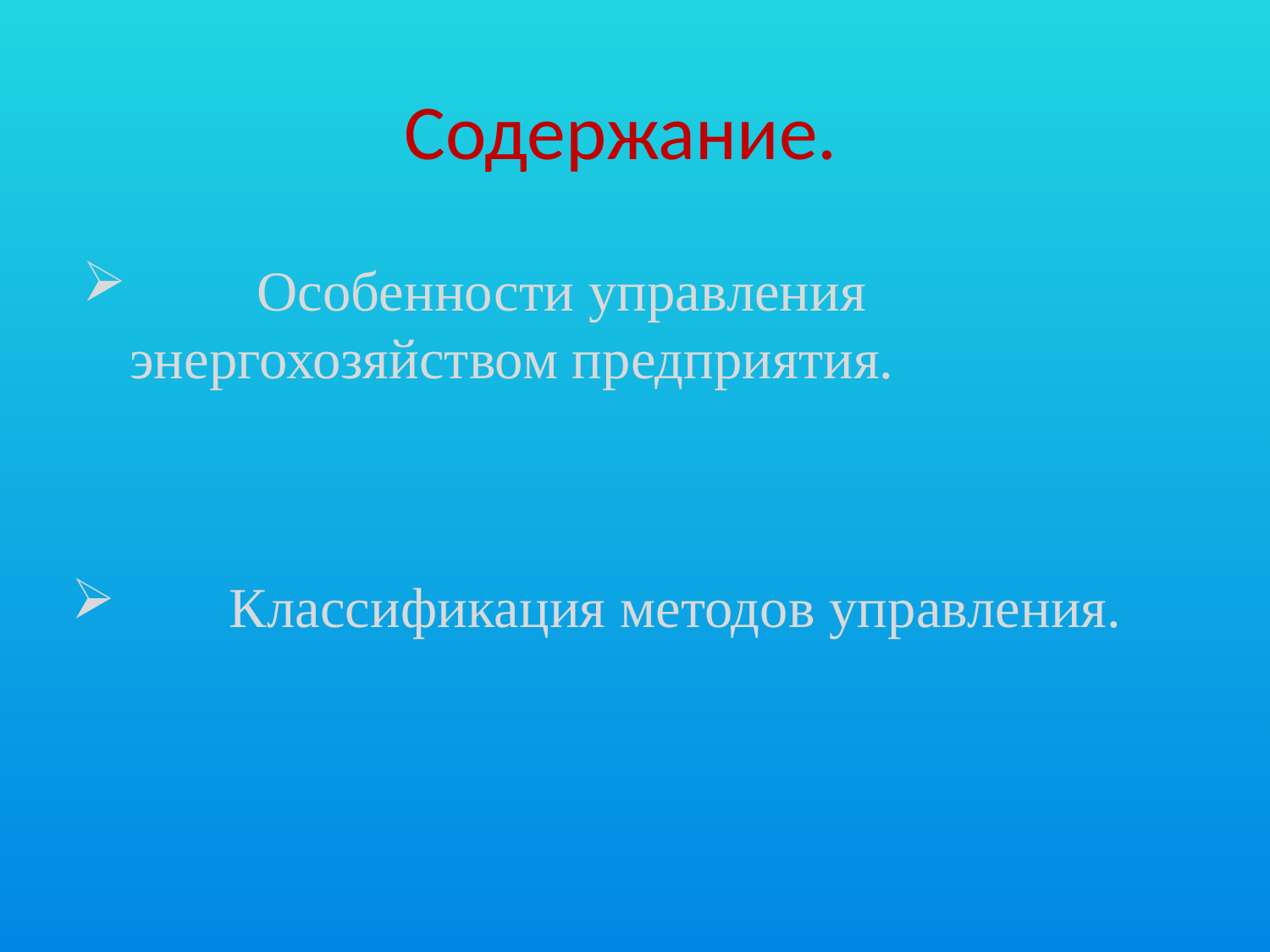

# Содержание.
 	Особенности управления энергохозяйством предприятия.

 	Классификация методов управления.